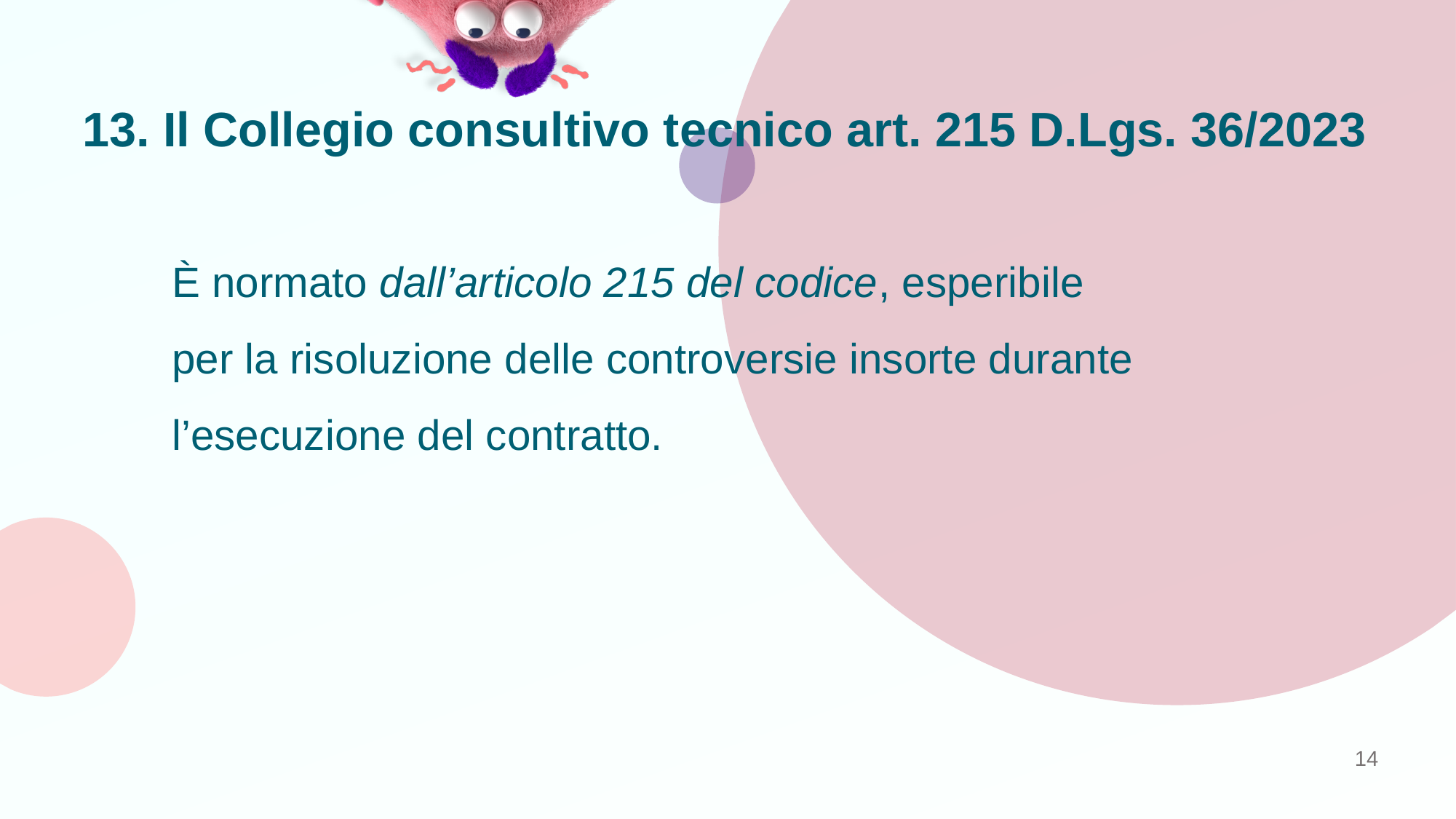

# 13. Il Collegio consultivo tecnico art. 215 D.Lgs. 36/2023
È normato dall’articolo 215 del codice, esperibile per la risoluzione delle controversie insorte durante l’esecuzione del contratto.
14